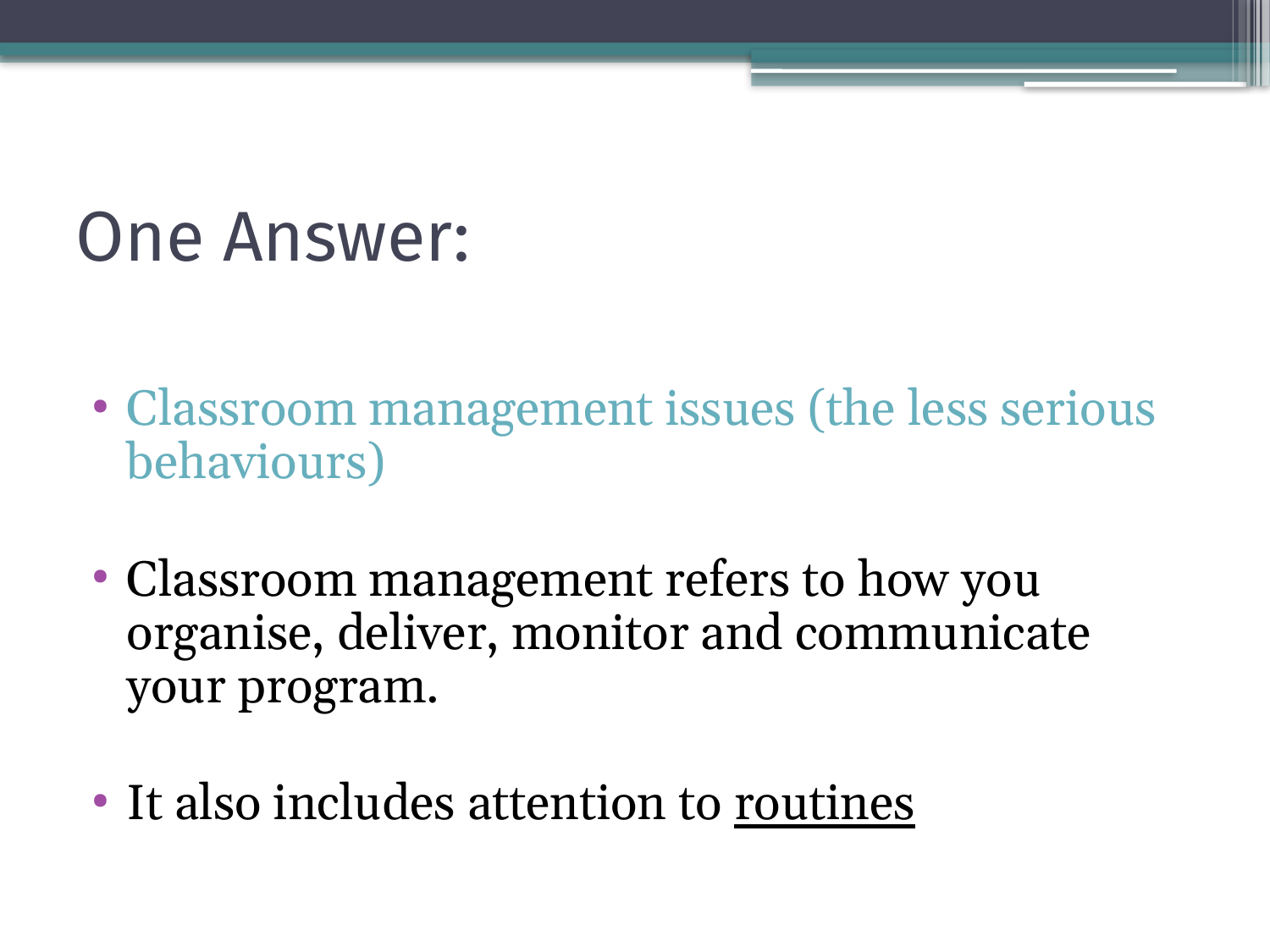

# One Answer:

Classroom management issues (the less serious behaviours)

Classroom management refers to how you organise, deliver, monitor and communicate your program.

It also includes attention to routines